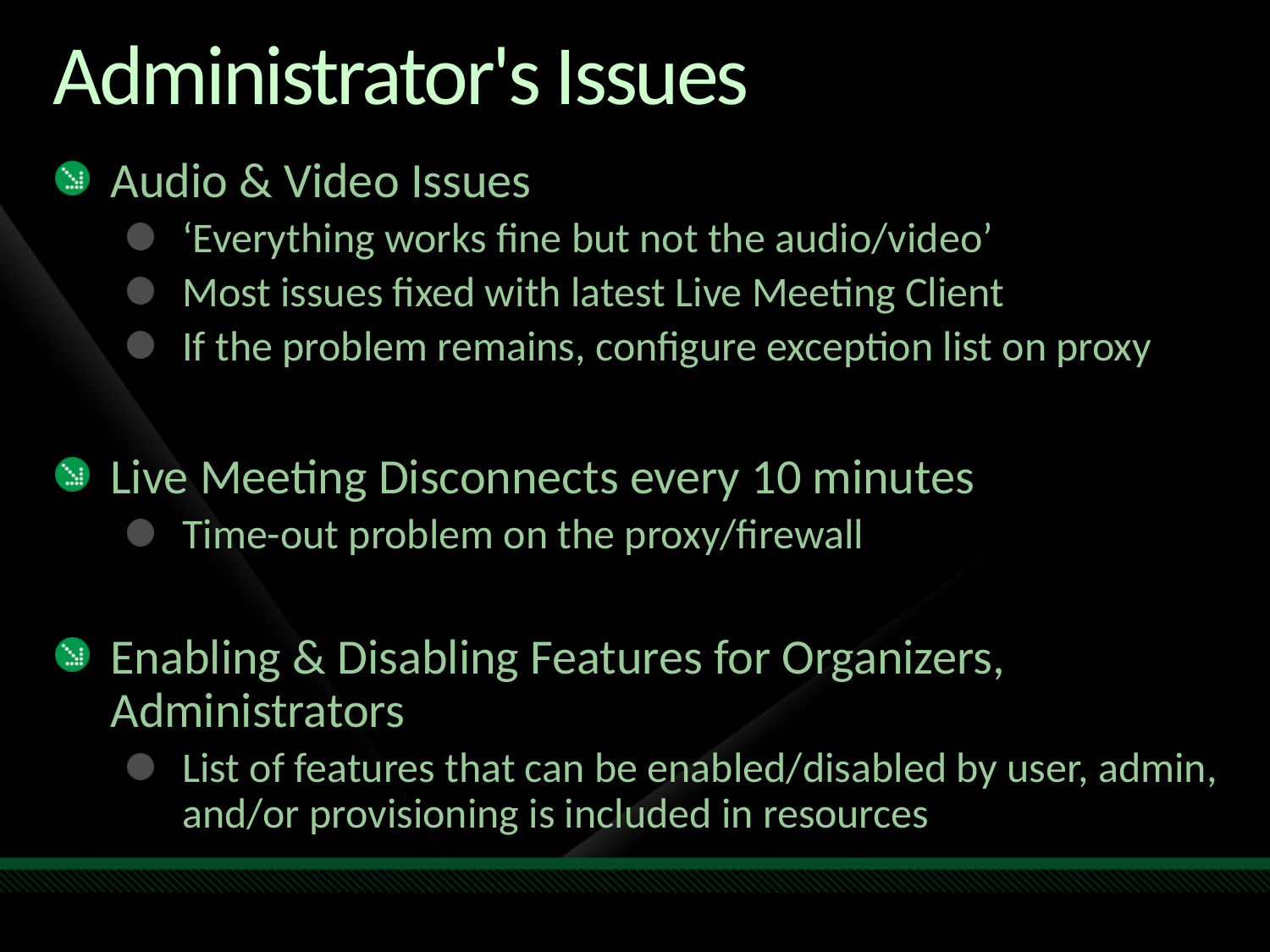

# Administrator's Issues
Audio & Video Issues
‘Everything works fine but not the audio/video’
Most issues fixed with latest Live Meeting Client
If the problem remains, configure exception list on proxy

Live Meeting Disconnects every 10 minutes
Time-out problem on the proxy/firewall

Enabling & Disabling Features for Organizers, Administrators
List of features that can be enabled/disabled by user, admin, and/or provisioning is included in resources